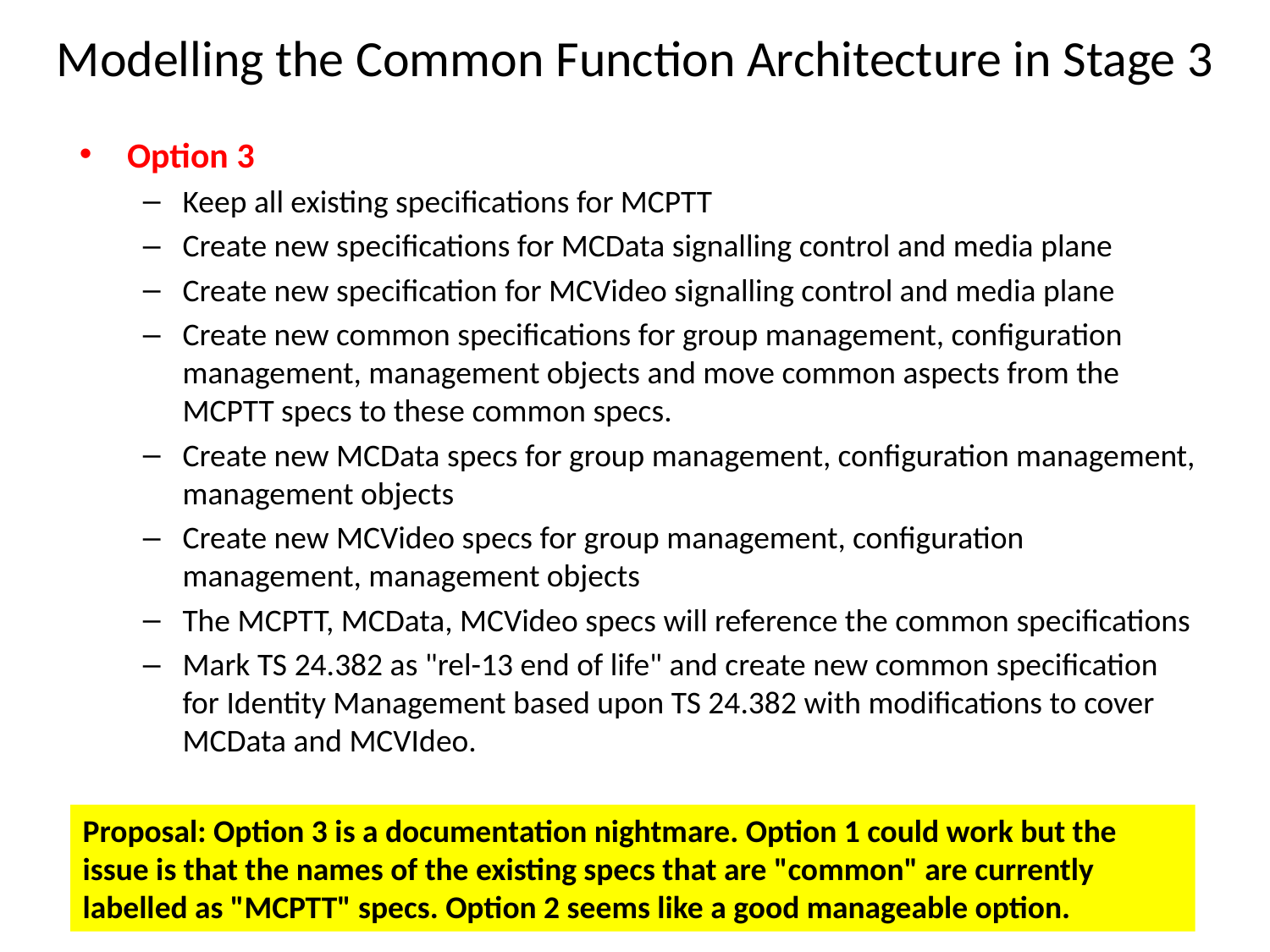

# Modelling the Common Function Architecture in Stage 3
Option 3
Keep all existing specifications for MCPTT
Create new specifications for MCData signalling control and media plane
Create new specification for MCVideo signalling control and media plane
Create new common specifications for group management, configuration management, management objects and move common aspects from the MCPTT specs to these common specs.
Create new MCData specs for group management, configuration management, management objects
Create new MCVideo specs for group management, configuration management, management objects
The MCPTT, MCData, MCVideo specs will reference the common specifications
Mark TS 24.382 as "rel-13 end of life" and create new common specification for Identity Management based upon TS 24.382 with modifications to cover MCData and MCVIdeo.
Proposal: Option 3 is a documentation nightmare. Option 1 could work but the issue is that the names of the existing specs that are "common" are currently labelled as "MCPTT" specs. Option 2 seems like a good manageable option.